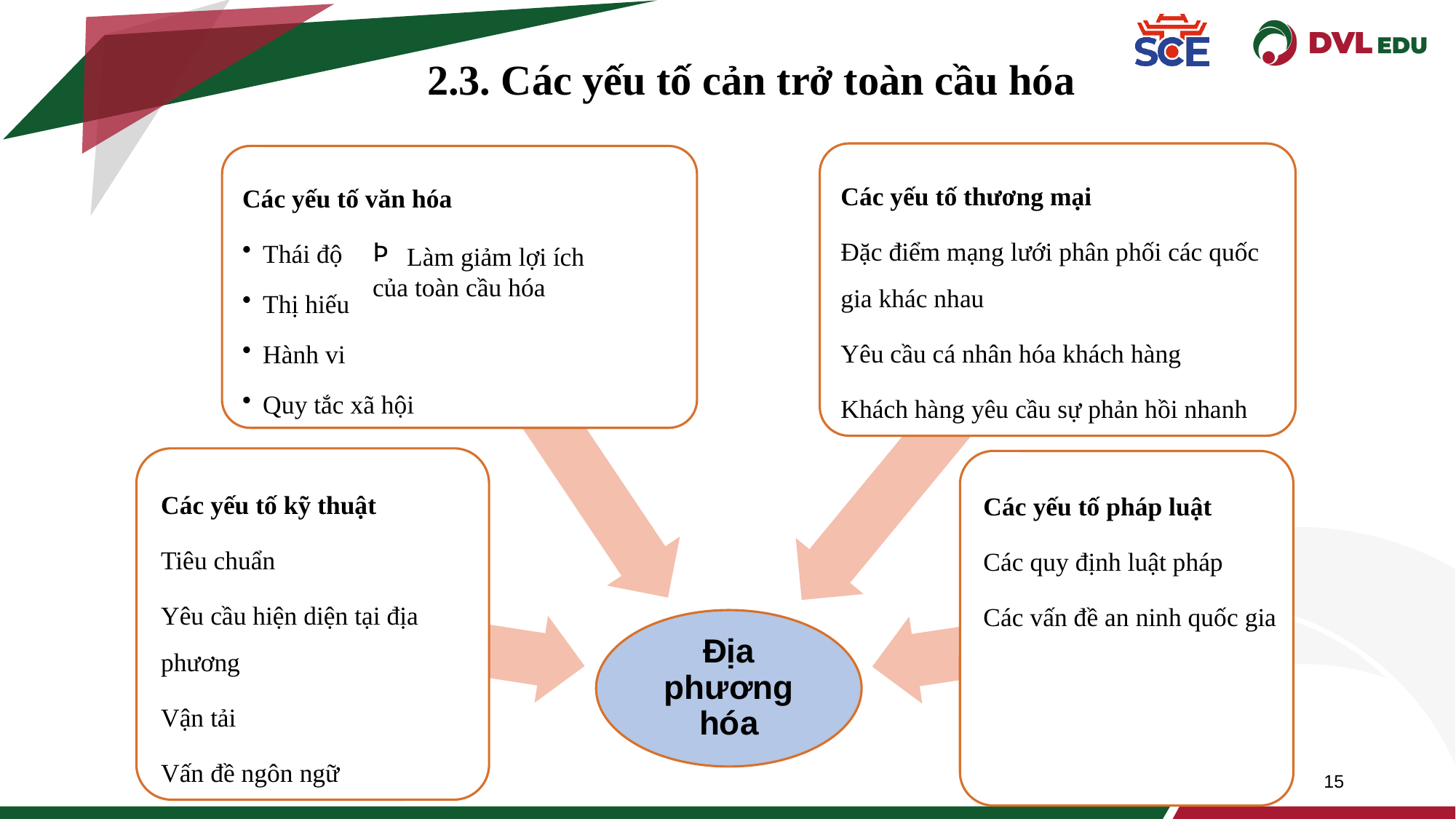

2.3. Các yếu tố cản trở toàn cầu hóa
Địa phương hóa
Các yếu tố kỹ thuật
Tiêu chuẩn
Yêu cầu hiện diện tại địa phương
Vận tải
Vấn đề ngôn ngữ

Các yếu tố văn hóa
Thái độ
Thị hiếu
Hành vi
Quy tắc xã hội
Các yếu tố thương mại
Đặc điểm mạng lưới phân phối các quốc gia khác nhau
Yêu cầu cá nhân hóa khách hàng
Khách hàng yêu cầu sự phản hồi nhanh
Các yếu tố pháp luật
Các quy định luật pháp
Các vấn đề an ninh quốc gia
Làm giảm lợi ích
của toàn cầu hóa

15
15